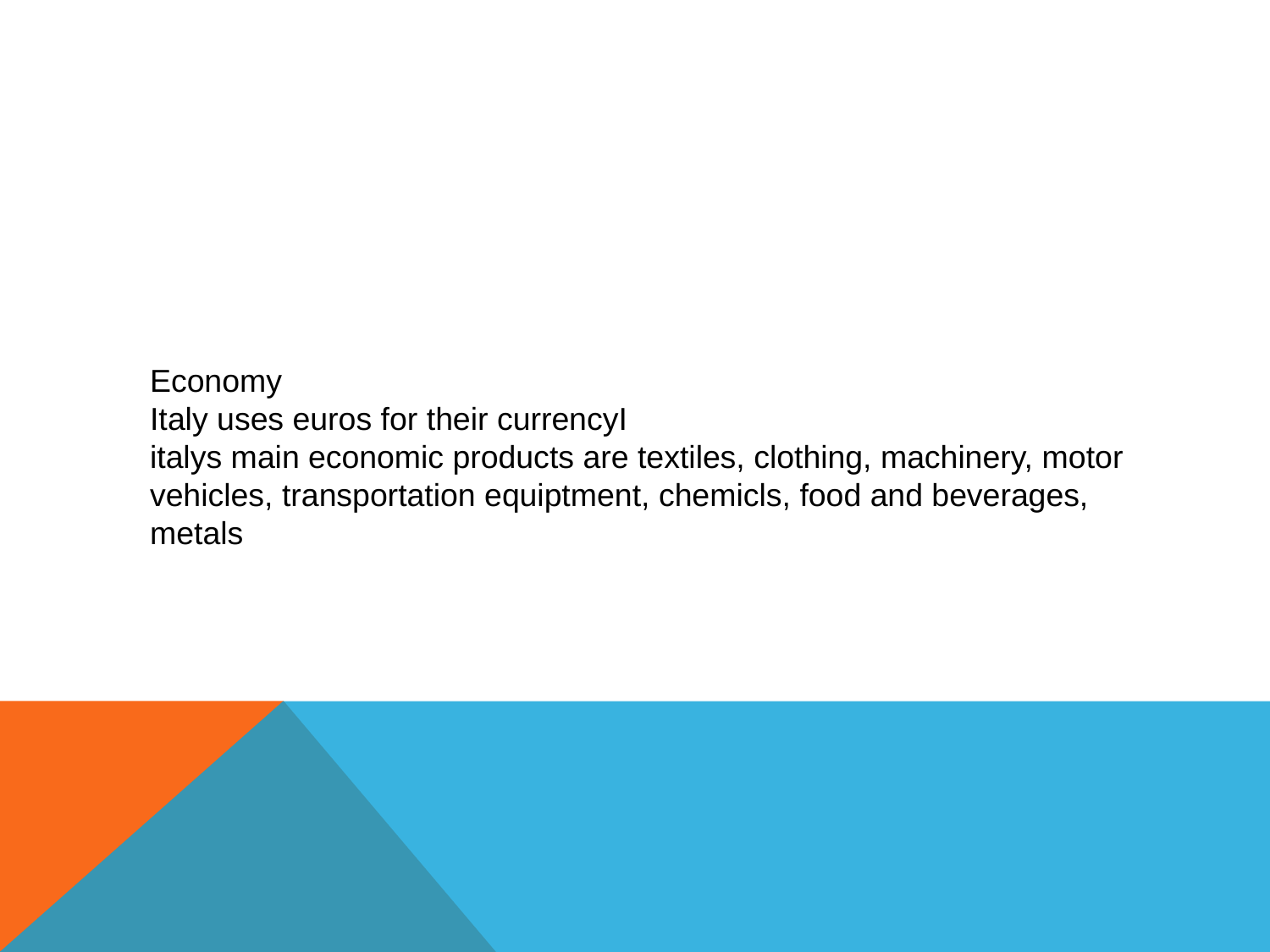

Economy
Italy uses euros for their currencyI
italys main economic products are textiles, clothing, machinery, motor vehicles, transportation equiptment, chemicls, food and beverages, metals